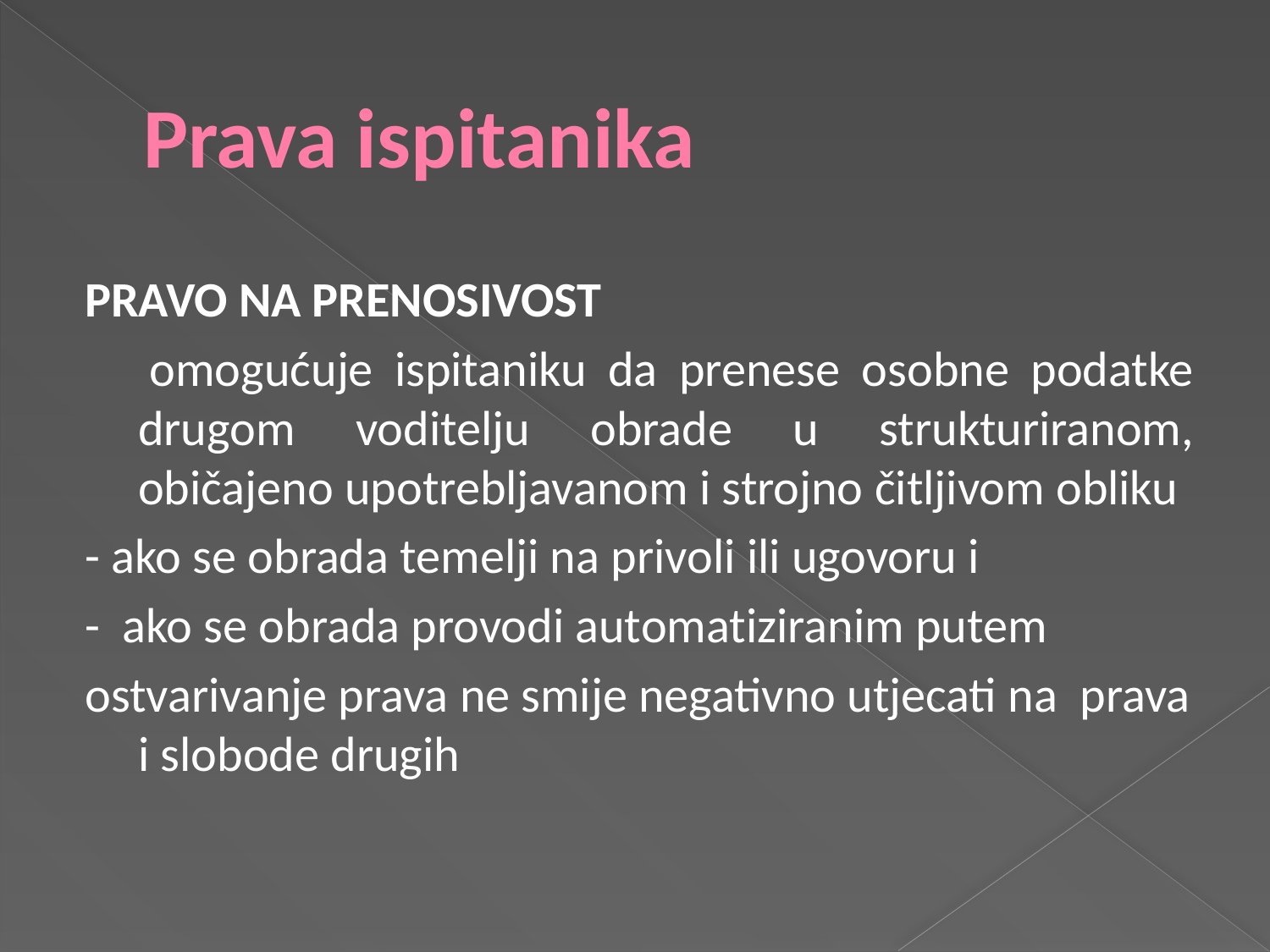

# Prava ispitanika
PRAVO NA PRENOSIVOST
   omogućuje ispitaniku da prenese osobne podatke drugom voditelju obrade u strukturiranom, običajeno upotrebljavanom i strojno čitljivom obliku
- ako se obrada temelji na privoli ili ugovoru i
-  ako se obrada provodi automatiziranim putem
ostvarivanje prava ne smije negativno utjecati na  prava i slobode drugih